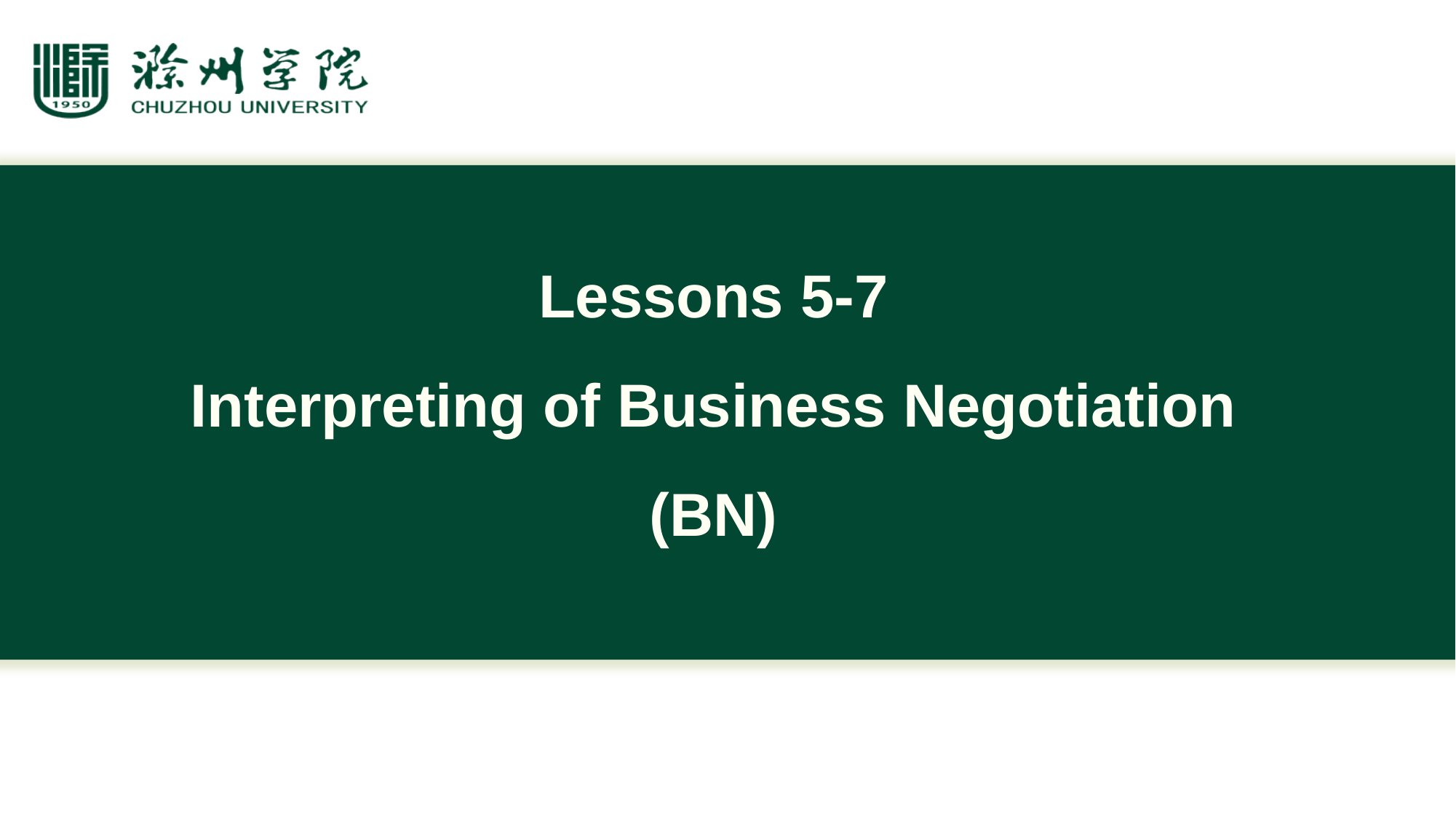

Lessons 5-7
Interpreting of Business Negotiation (BN)